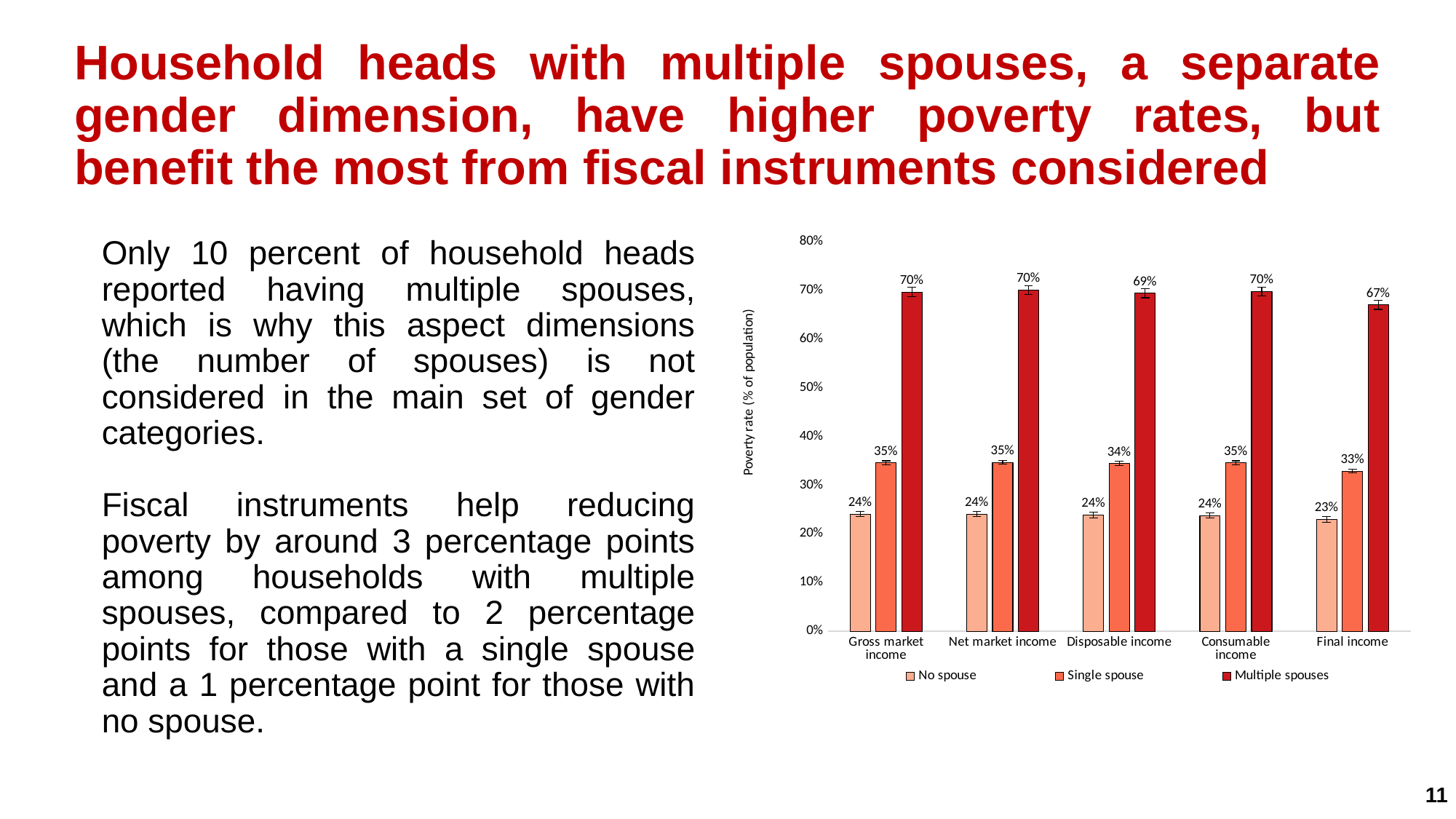

# Household heads with multiple spouses, a separate gender dimension, have higher poverty rates, but benefit the most from fiscal instruments considered
Only 10 percent of household heads reported having multiple spouses, which is why this aspect dimensions (the number of spouses) is not considered in the main set of gender categories.

Fiscal instruments help reducing poverty by around 3 percentage points among households with multiple spouses, compared to 2 percentage points for those with a single spouse and a 1 percentage point for those with no spouse.

### Chart

| Category | No spouse | Single spouse | Multiple spouses |
|---|---|---|---|
| Gross market income | 0.24060052633285522 | 0.3457850217819214 | 0.6967706084251404 |
| Net market income | 0.24060052633285522 | 0.34674927592277527 | 0.7012062668800354 |
| Disposable income | 0.23867391049861908 | 0.34455183148384094 | 0.6939445734024048 |
| Consumable income | 0.23768141865730286 | 0.3457932770252228 | 0.6978645324707031 |
| Final income | 0.22955013811588287 | 0.32886824011802673 | 0.6701433062553406 |
11